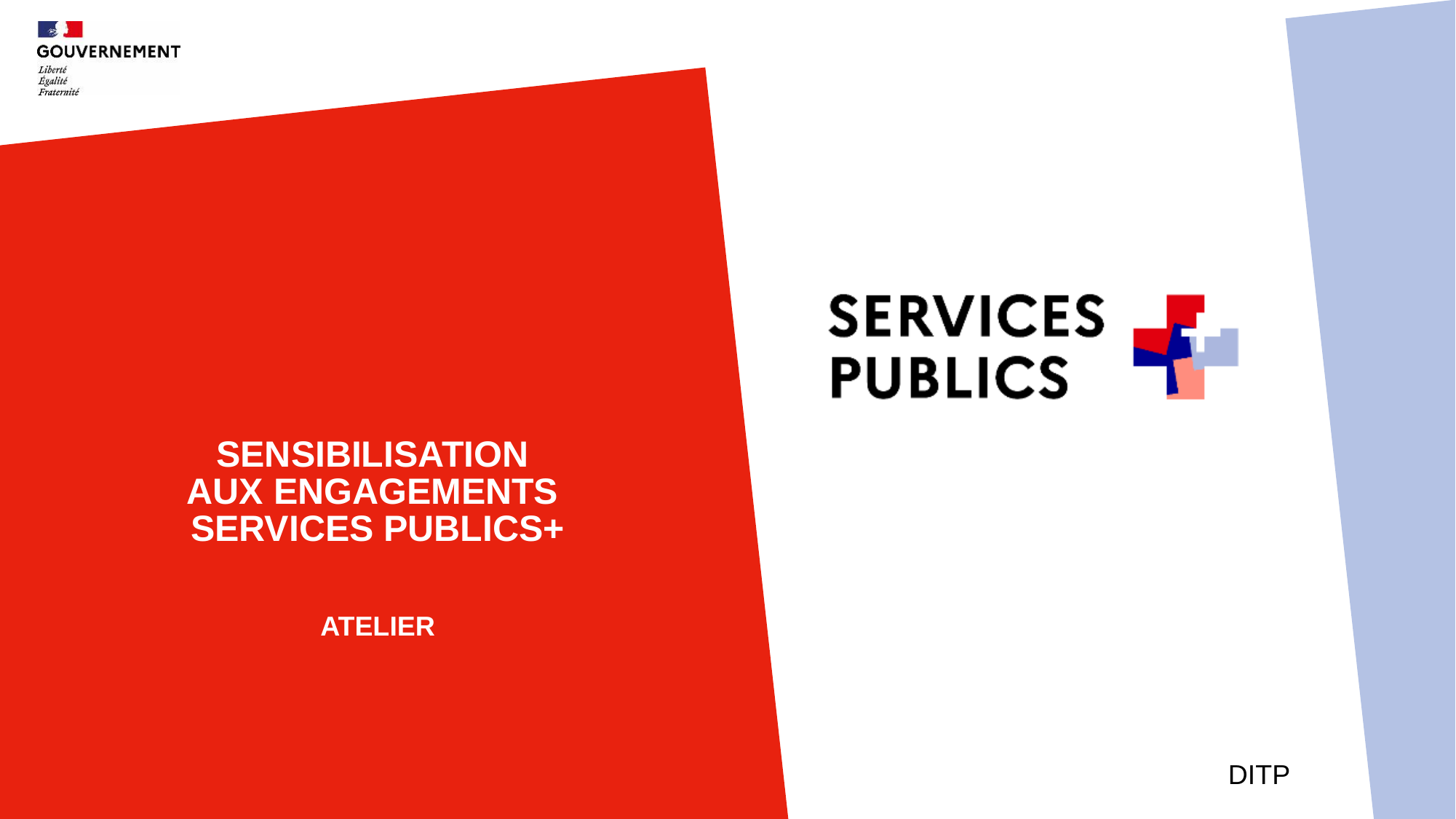

# sensibilisation aux engagements Services PUBLICs+ ATELIER

DITP